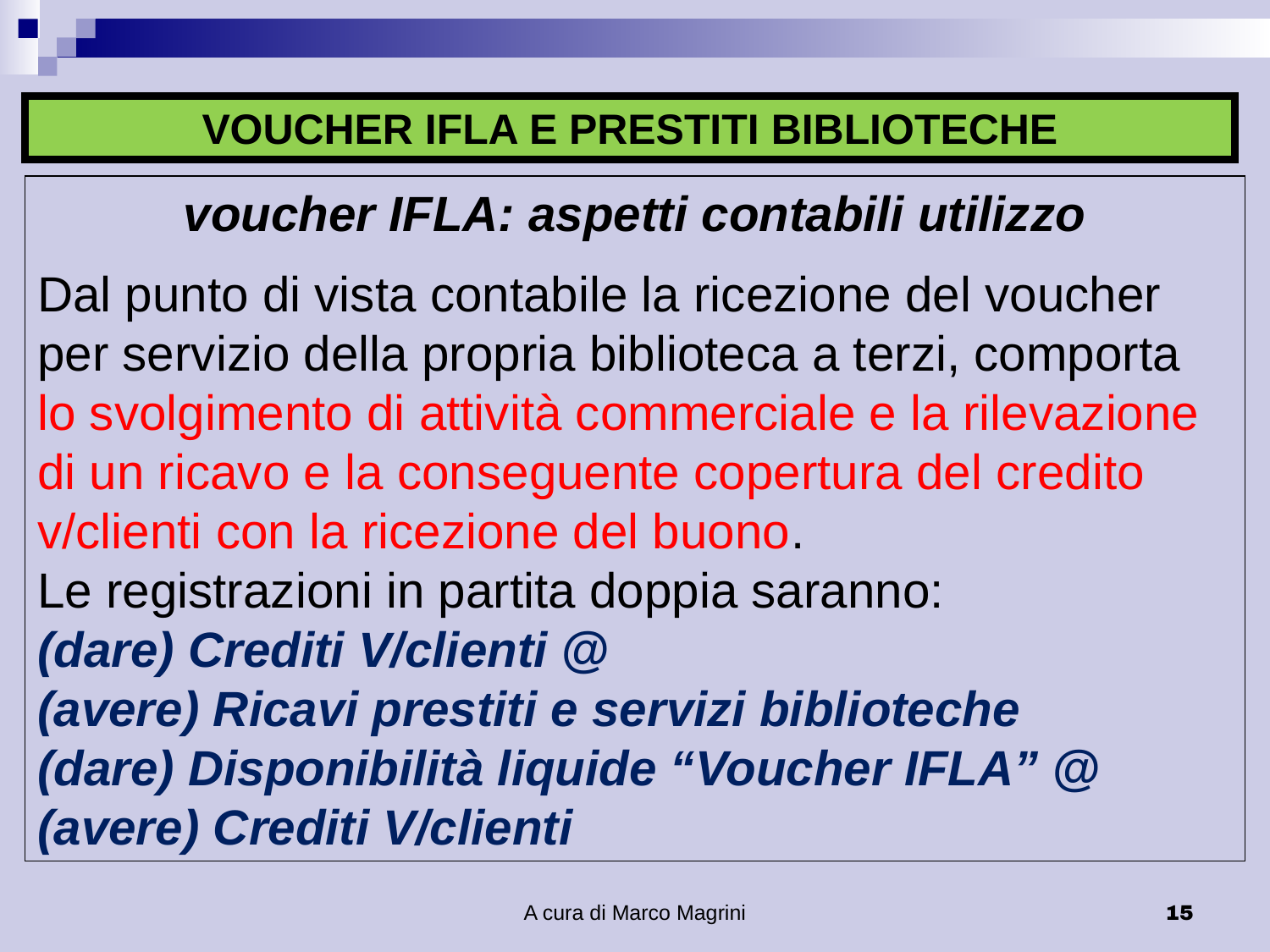

VOUCHER IFLA E PRESTITI BIBLIOTECHE
voucher IFLA: aspetti contabili utilizzo

Dal punto di vista contabile la ricezione del voucher per servizio della propria biblioteca a terzi, comporta lo svolgimento di attività commerciale e la rilevazione di un ricavo e la conseguente copertura del credito v/clienti con la ricezione del buono.
Le registrazioni in partita doppia saranno:
(dare) Crediti V/clienti @
(avere) Ricavi prestiti e servizi biblioteche
(dare) Disponibilità liquide “Voucher IFLA” @
(avere) Crediti V/clienti

A cura di Marco Magrini
15